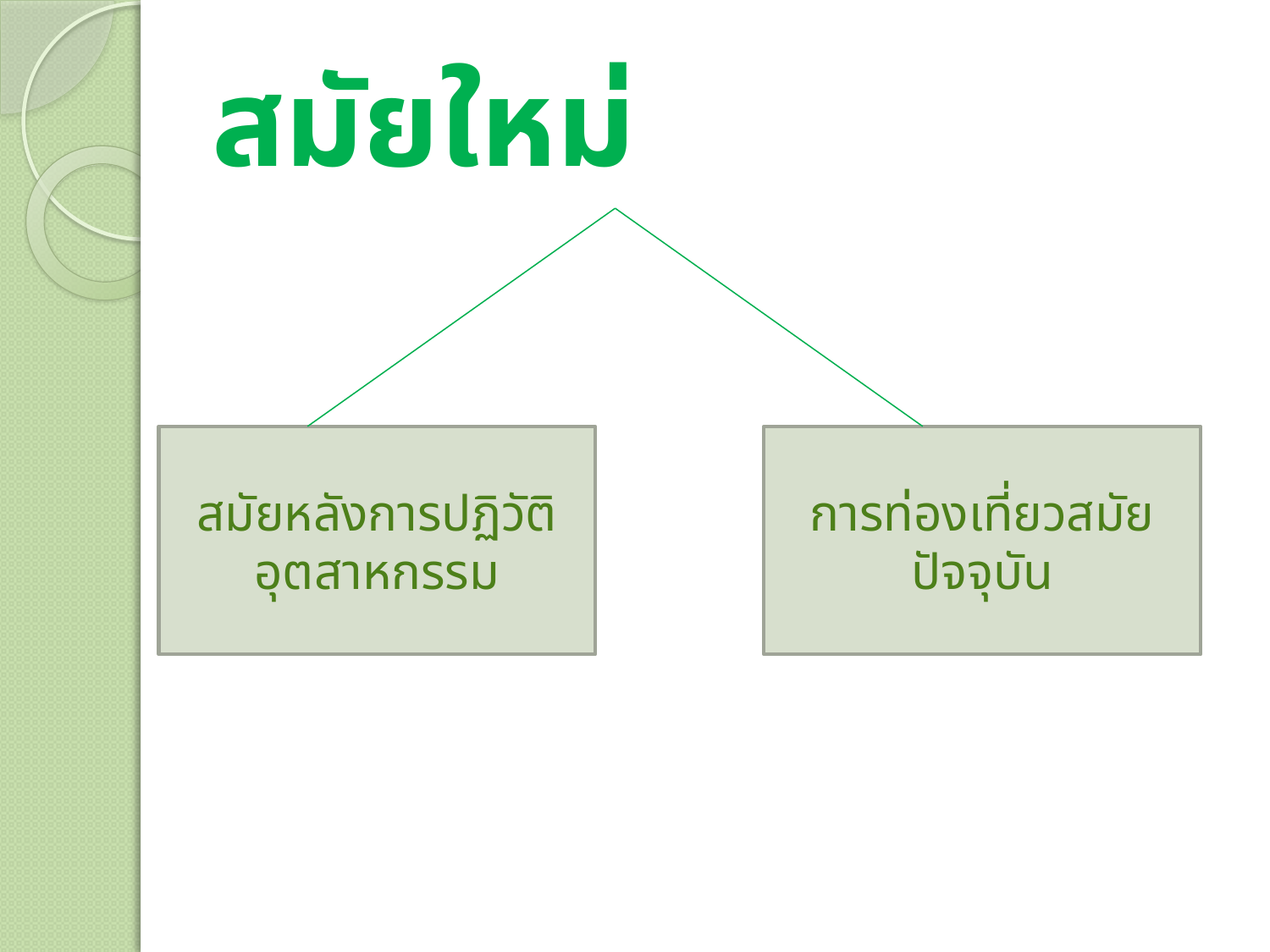

# สมัยใหม่
สมัยหลังการปฏิวัติอุตสาหกรรม
การท่องเที่ยวสมัยปัจจุบัน